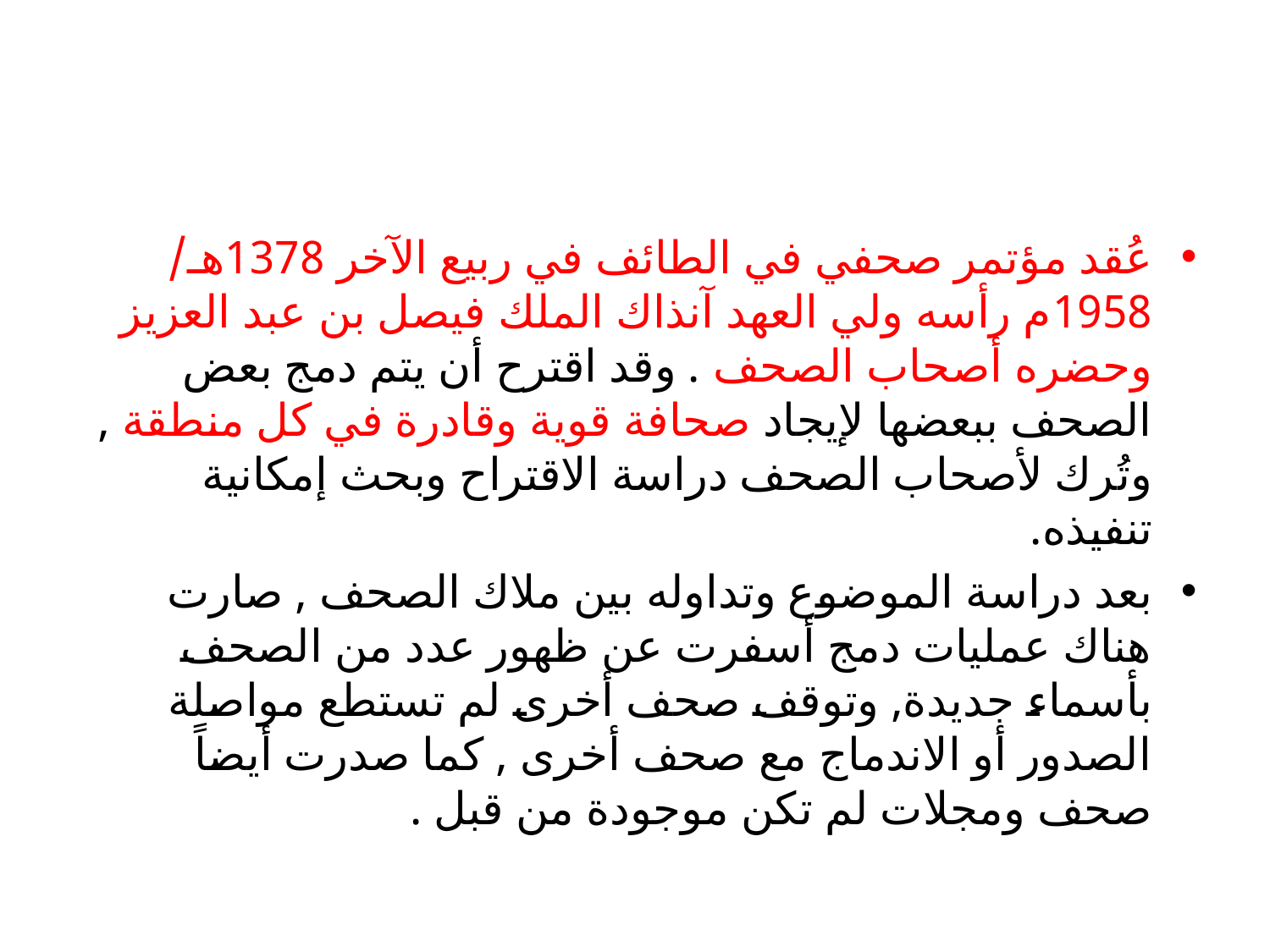

#
عُقد مؤتمر صحفي في الطائف في ربيع الآخر 1378هـ/ 1958م رأسه ولي العهد آنذاك الملك فيصل بن عبد العزيز وحضره أصحاب الصحف . وقد اقترح أن يتم دمج بعض الصحف ببعضها لإيجاد صحافة قوية وقادرة في كل منطقة , وتُرك لأصحاب الصحف دراسة الاقتراح وبحث إمكانية تنفيذه.
بعد دراسة الموضوع وتداوله بين ملاك الصحف , صارت هناك عمليات دمج أسفرت عن ظهور عدد من الصحف بأسماء جديدة, وتوقف صحف أخرى لم تستطع مواصلة الصدور أو الاندماج مع صحف أخرى , كما صدرت أيضاً صحف ومجلات لم تكن موجودة من قبل .